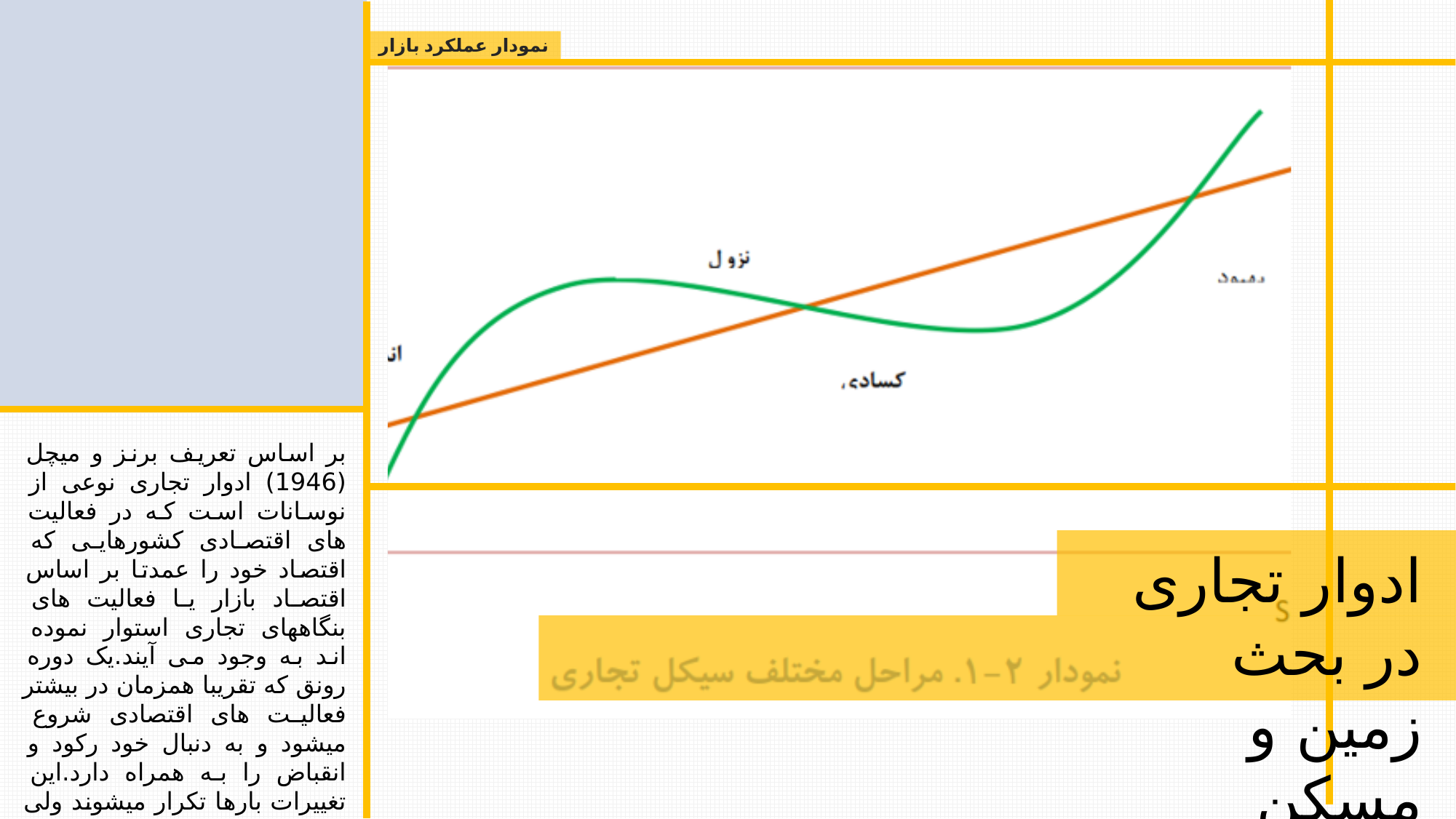

نمودار عملکرد بازار

بر اساس تعریف برنز و میچل (1946) ادوار تجاری نوعی از نوسانات است که در فعالیت های اقتصادی کشورهایی که اقتصاد خود را عمدتا بر اساس اقتصاد بازار یا فعالیت های بنگاههای تجاری استوار نموده اند به وجود می آیند.یک دوره رونق که تقریبا همزمان در بیشتر فعالیت های اقتصادی شروع میشود و به دنبال خود رکود و انقباض را به همراه دارد.این تغییرات بارها تکرار میشوند ولی حالت منظم دوره ای ندارند و زمان آن میتواند از 1 تا 12 سال متغییر باشد.

ادوار تجاری در بحث زمین و مسکن